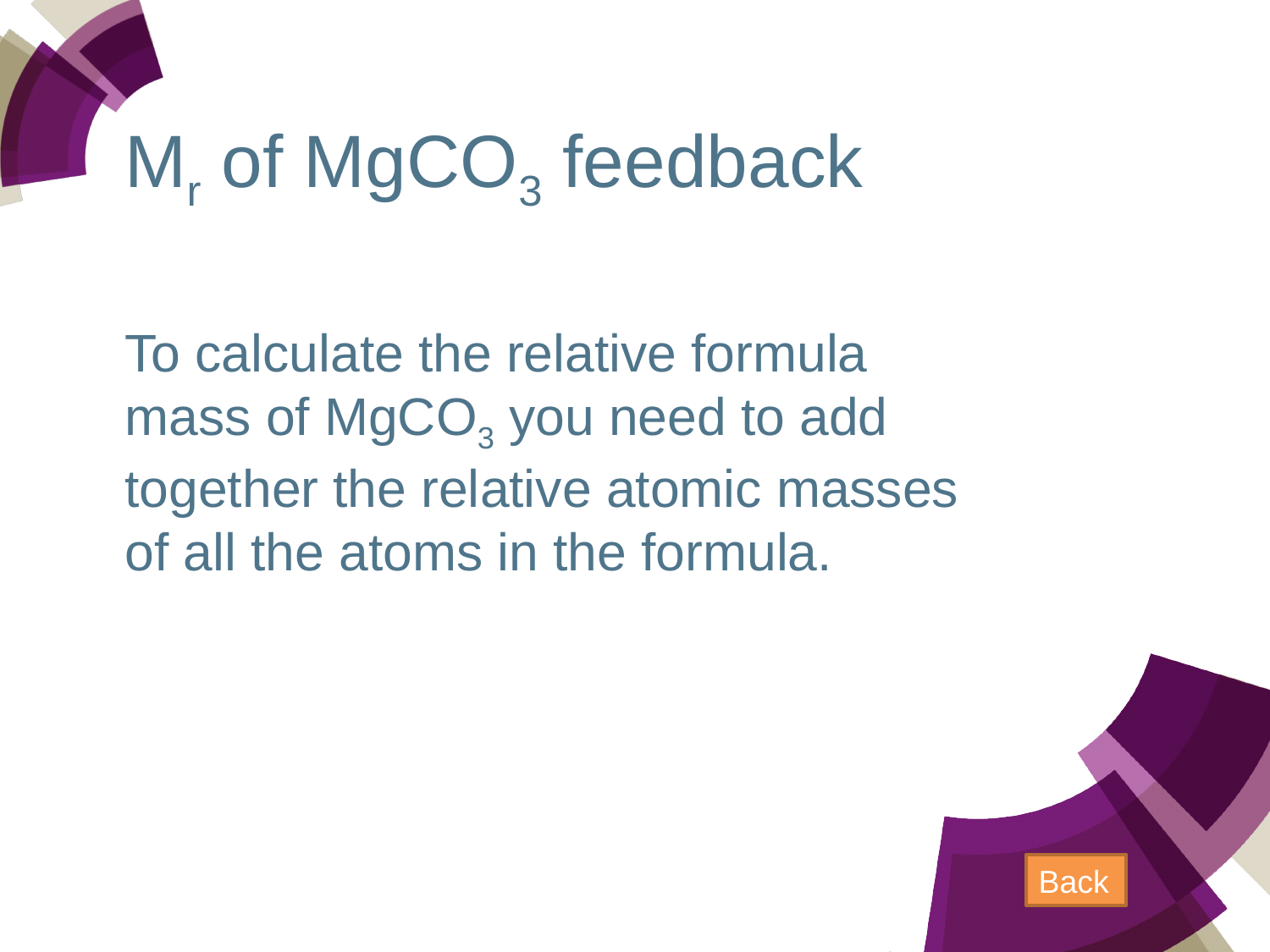

# Mr of MgCO3 feedback
To calculate the relative formula mass of MgCO3 you need to add together the relative atomic masses of all the atoms in the formula.
Back